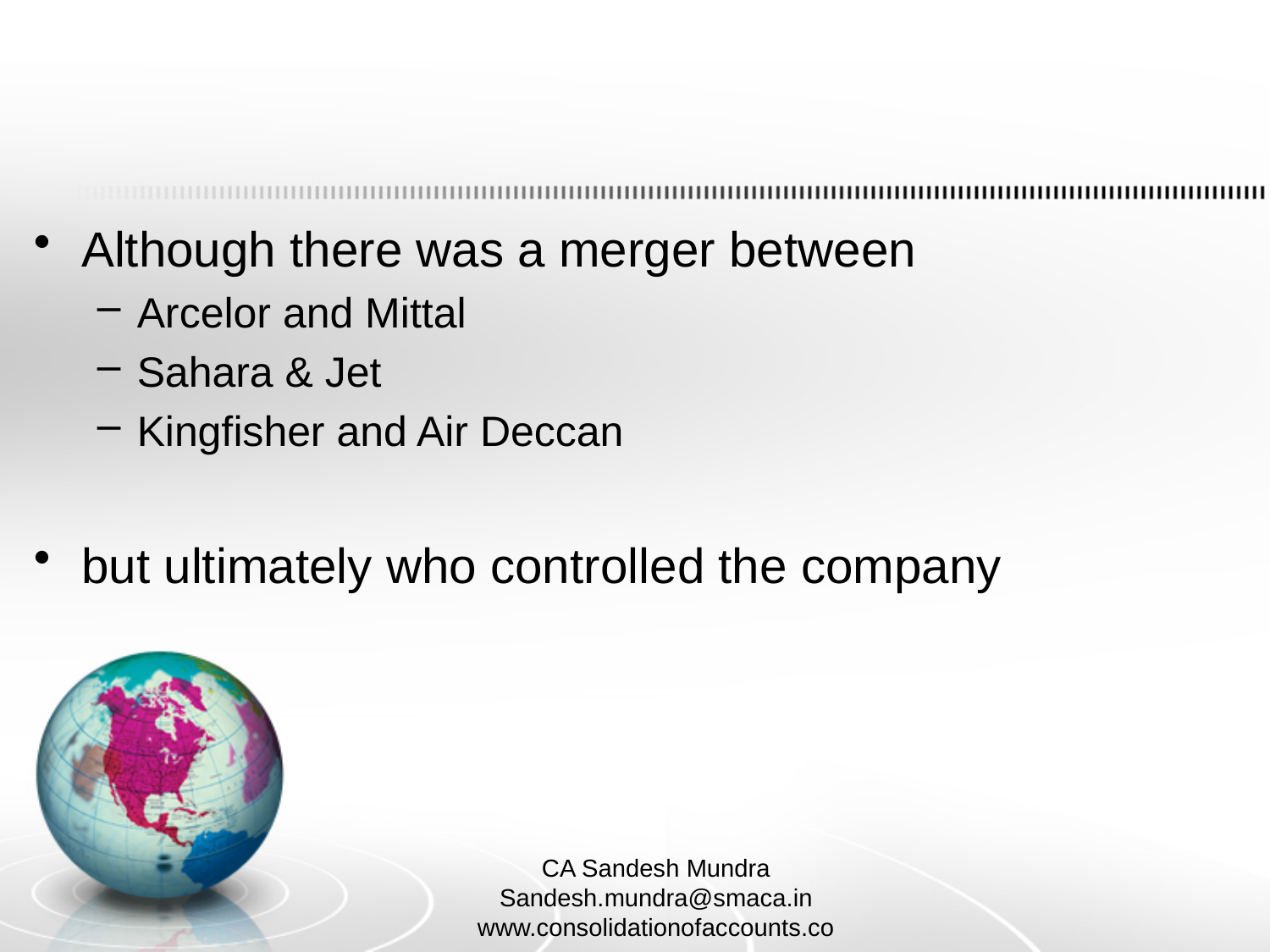

#
Although there was a merger between
Arcelor and Mittal
Sahara & Jet
Kingfisher and Air Deccan

but ultimately who controlled the company